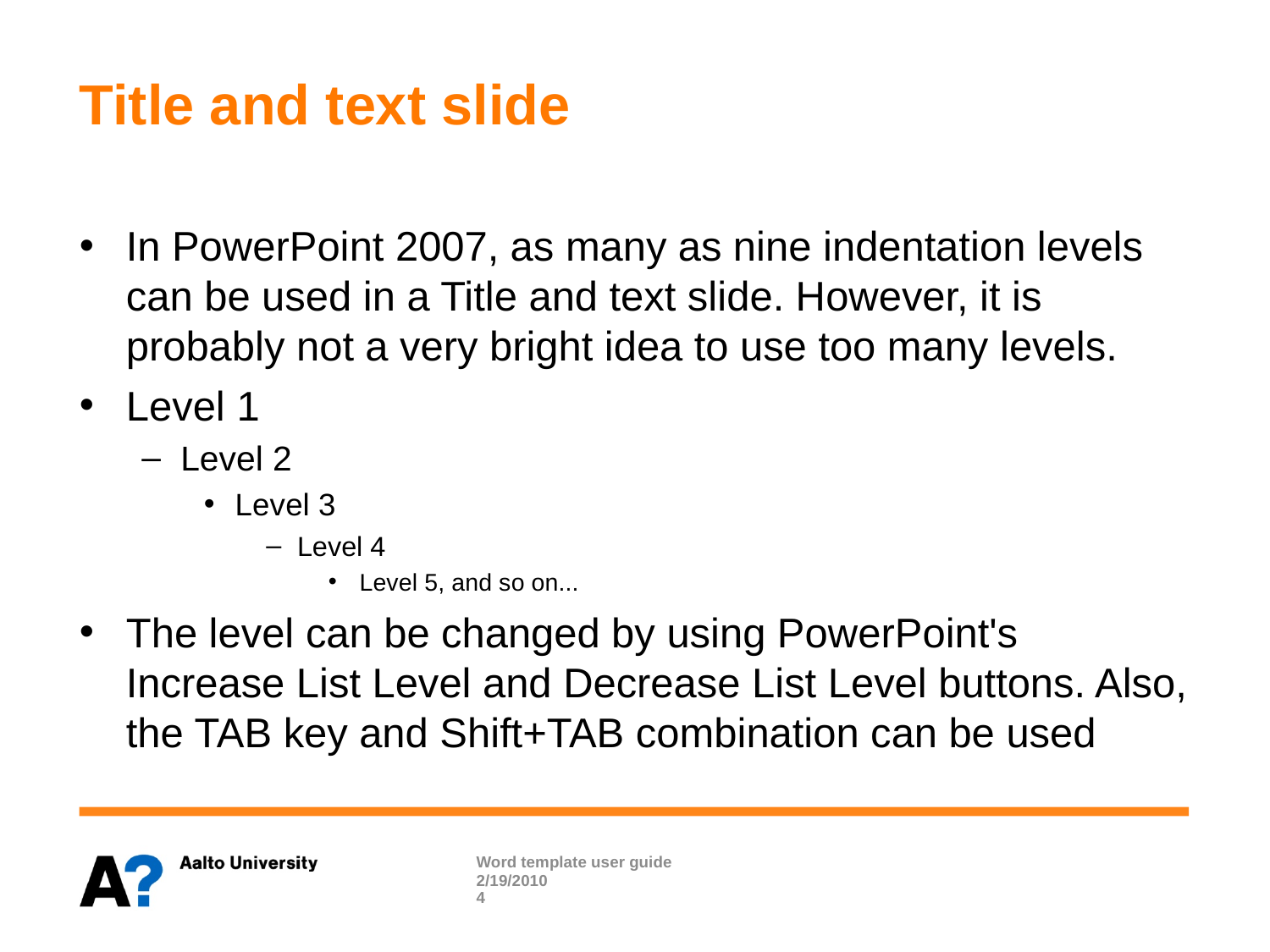

# Title and text slide
In PowerPoint 2007, as many as nine indentation levels can be used in a Title and text slide. However, it is probably not a very bright idea to use too many levels.
Level 1
Level 2
Level 3
Level 4
Level 5, and so on...
The level can be changed by using PowerPoint's Increase List Level and Decrease List Level buttons. Also, the TAB key and Shift+TAB combination can be used
Word template user guide

2/19/2010
4